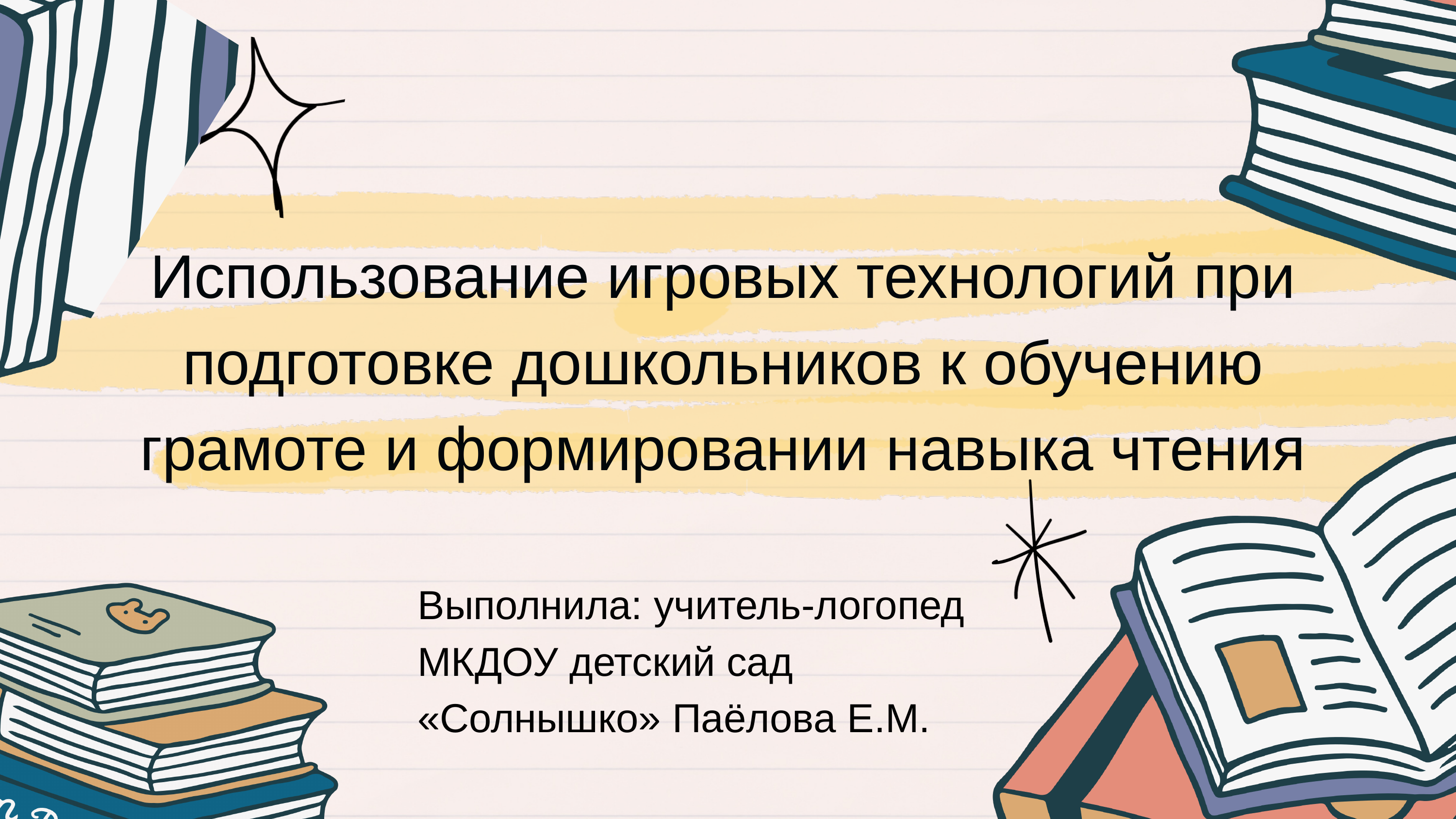

Использование игровых технологий при подготовке дошкольников к обучению грамоте и формировании навыка чтения

Выполнила: учитель-логопед
МКДОУ детский сад «Солнышко» Паёлова Е.М.